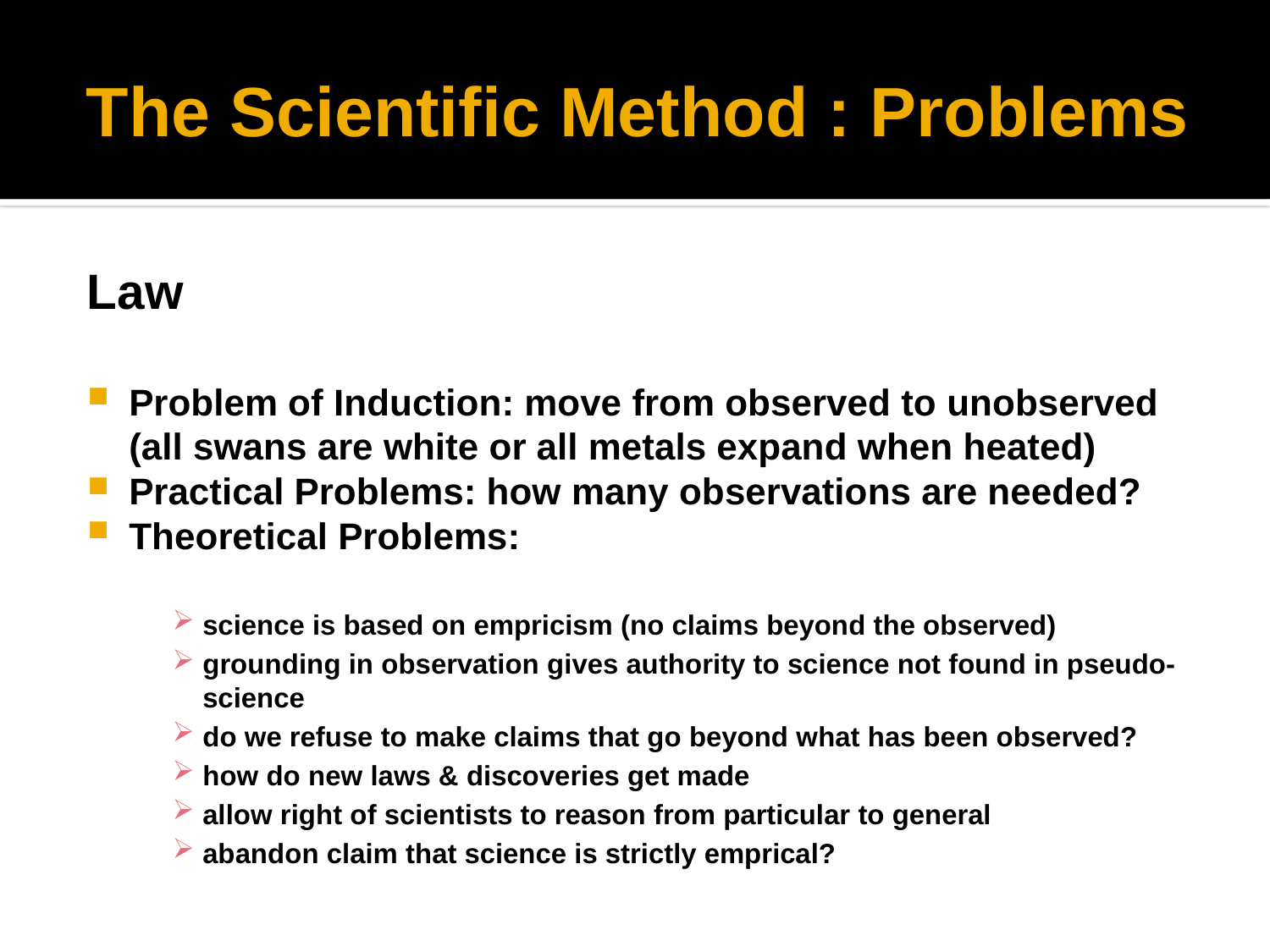

# The Scientific Method : Problems
Law

Problem of Induction: move from observed to unobserved (all swans are white or all metals expand when heated)
Practical Problems: how many observations are needed?
Theoretical Problems:

science is based on empricism (no claims beyond the observed)
grounding in observation gives authority to science not found in pseudo-science
do we refuse to make claims that go beyond what has been observed?
how do new laws & discoveries get made
allow right of scientists to reason from particular to general
abandon claim that science is strictly emprical?